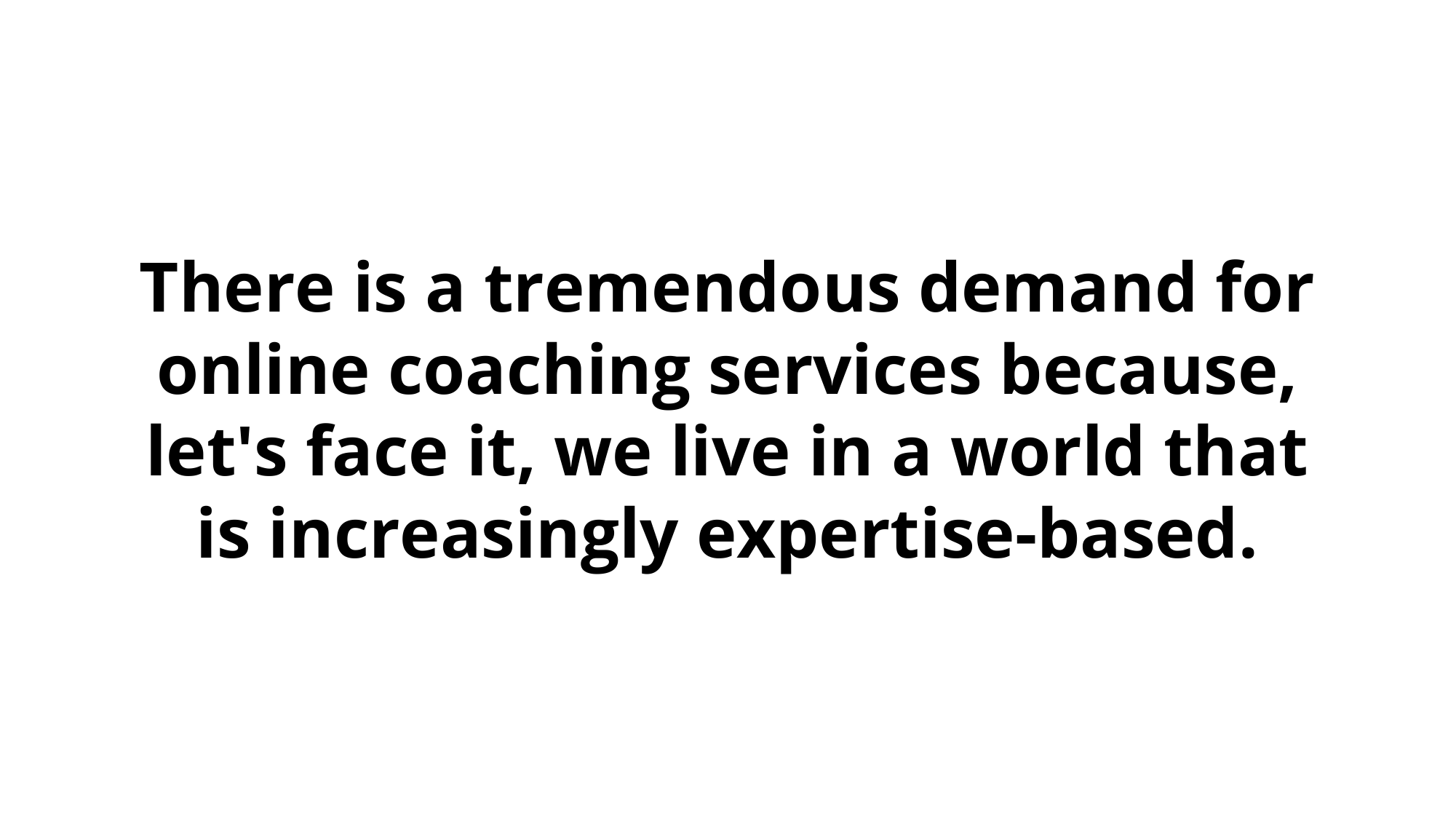

There is a tremendous demand for online coaching services because, let's face it, we live in a world that is increasingly expertise-based.